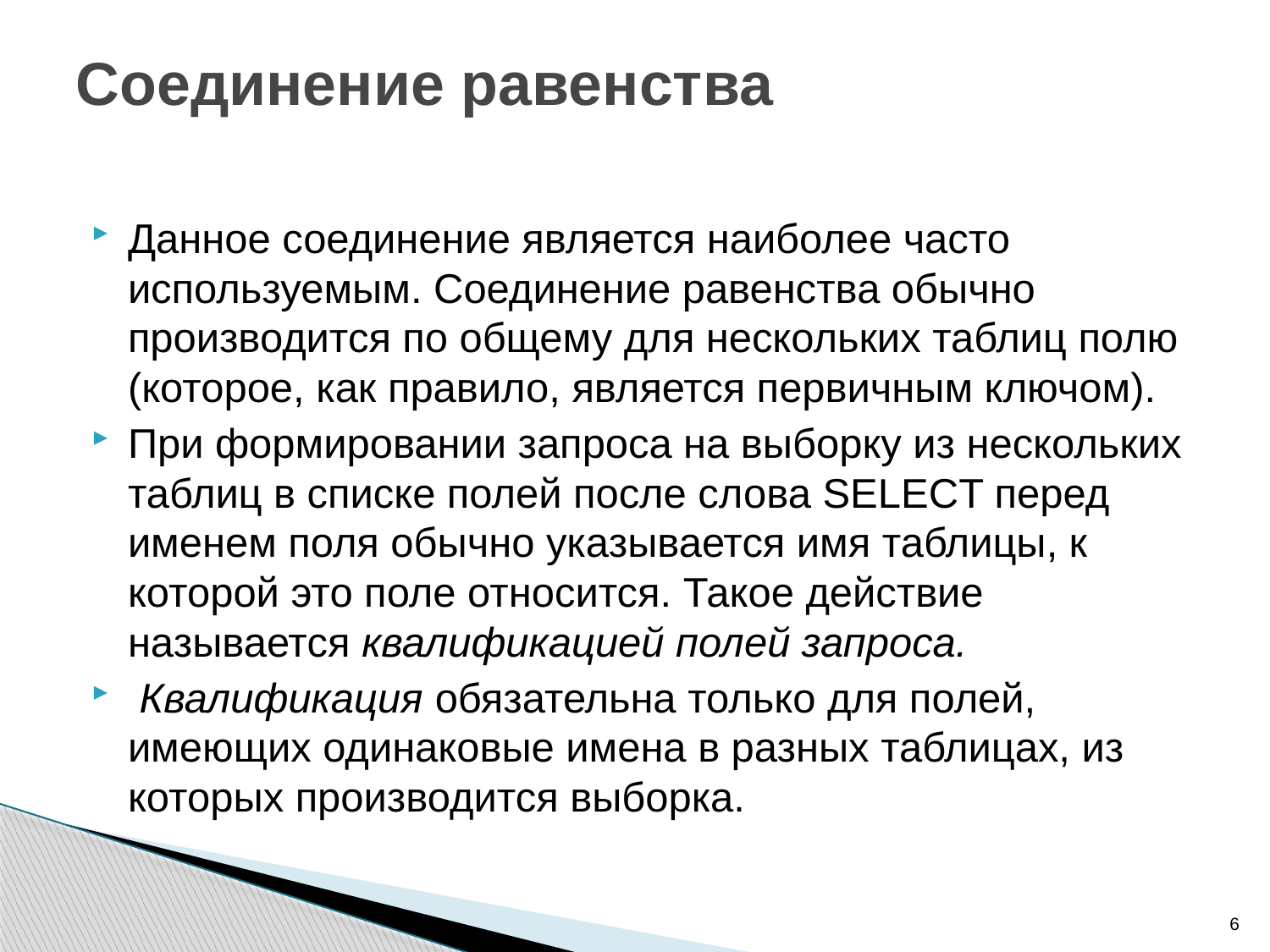

# Соединение равенства
Данное соединение является наиболее часто используемым. Соединение равенства обычно производится по общему для нескольких таблиц полю (которое, как правило, является первичным ключом).
При формировании запроса на выборку из нескольких таблиц в списке полей после слова SELECT перед именем поля обычно указывается имя таблицы, к которой это поле относится. Такое действие называется квалификацией полей запроса.
 Квалификация обязательна только для полей, имеющих одинаковые имена в разных таблицах, из которых производится выборка.
6